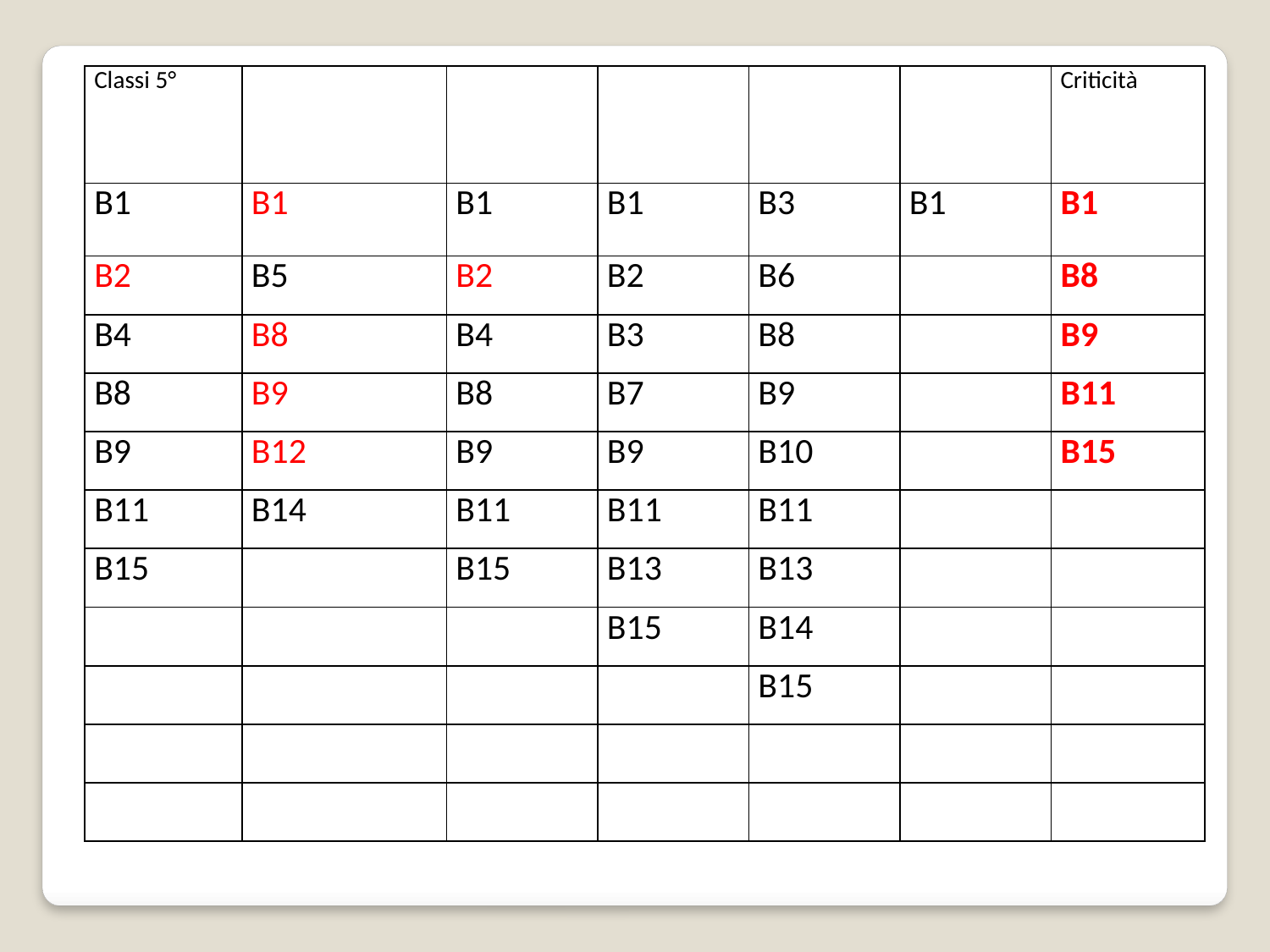

| Classi 5° |  |  |  |  |  | Criticità |
| --- | --- | --- | --- | --- | --- | --- |
| B1 | B1 | B1 | B1 | B3 | B1 | B1 |
| B2 | B5 | B2 | B2 | B6 |  | B8 |
| B4 | B8 | B4 | B3 | B8 |  | B9 |
| B8 | B9 | B8 | B7 | B9 |  | B11 |
| B9 | B12 | B9 | B9 | B10 |  | B15 |
| B11 | B14 | B11 | B11 | B11 |  |  |
| B15 |  | B15 | B13 | B13 |  |  |
|  |  |  | B15 | B14 |  |  |
|  |  |  |  | B15 |  |  |
|  |  |  |  |  |  |  |
|  |  |  |  |  |  |  |